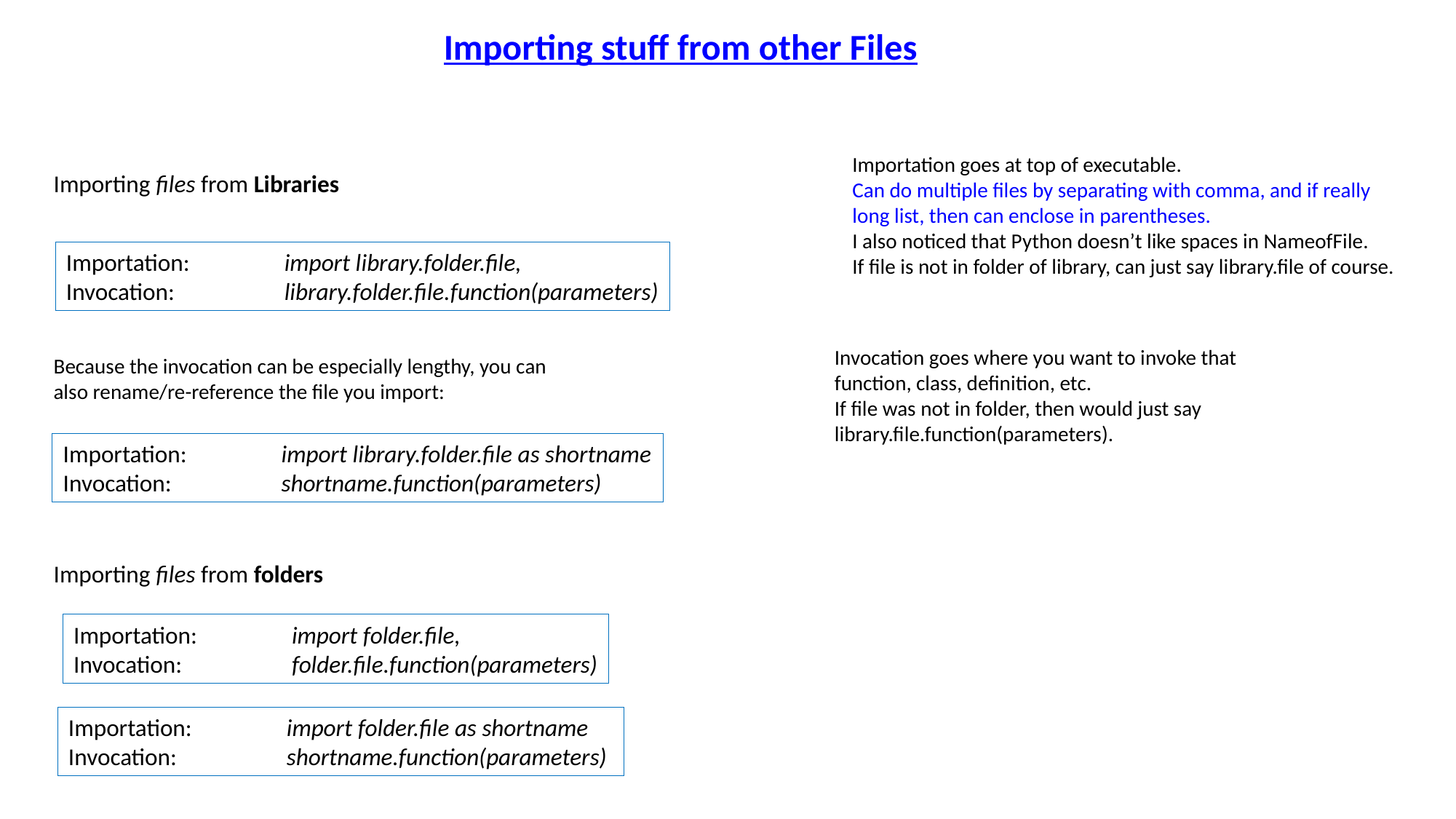

Importing stuff from other Files
Importation goes at top of executable.
Can do multiple files by separating with comma, and if really long list, then can enclose in parentheses.
I also noticed that Python doesn’t like spaces in NameofFile.
If file is not in folder of library, can just say library.file of course.
Importing files from Libraries
Importation: 	import library.folder.file,
Invocation:		library.folder.file.function(parameters)
Invocation goes where you want to invoke that function, class, definition, etc.
If file was not in folder, then would just say library.file.function(parameters).
Because the invocation can be especially lengthy, you can also rename/re-reference the file you import:
Importation: 	import library.folder.file as shortname
Invocation: 	shortname.function(parameters)
Importing files from folders
Importation: 	import folder.file,
Invocation:		folder.file.function(parameters)
Importation: 	import folder.file as shortname
Invocation: 	shortname.function(parameters)